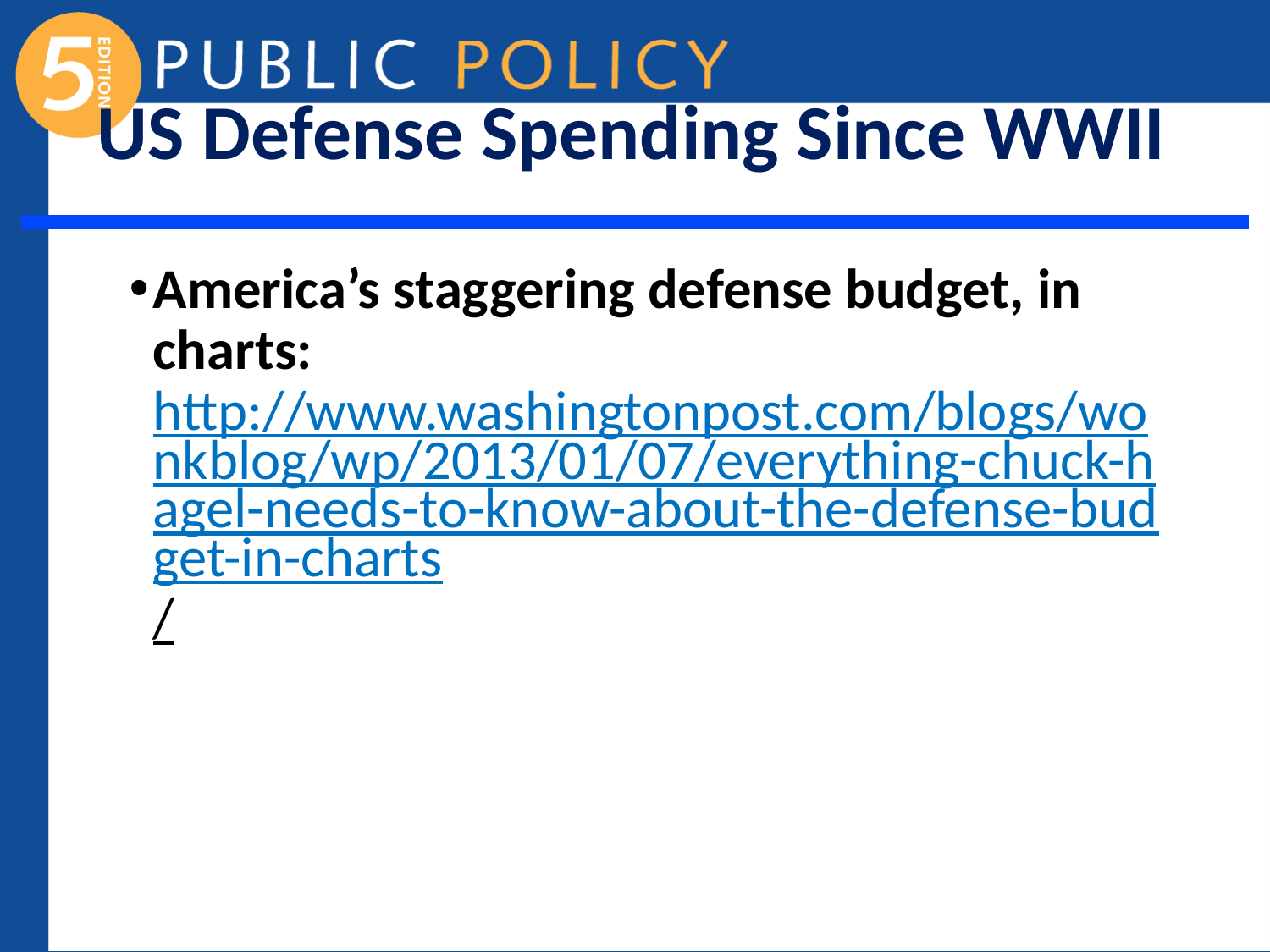

# US Defense Spending Since WWII
America’s staggering defense budget, in charts: http://www.washingtonpost.com/blogs/wonkblog/wp/2013/01/07/everything-chuck-hagel-needs-to-know-about-the-defense-budget-in-charts/